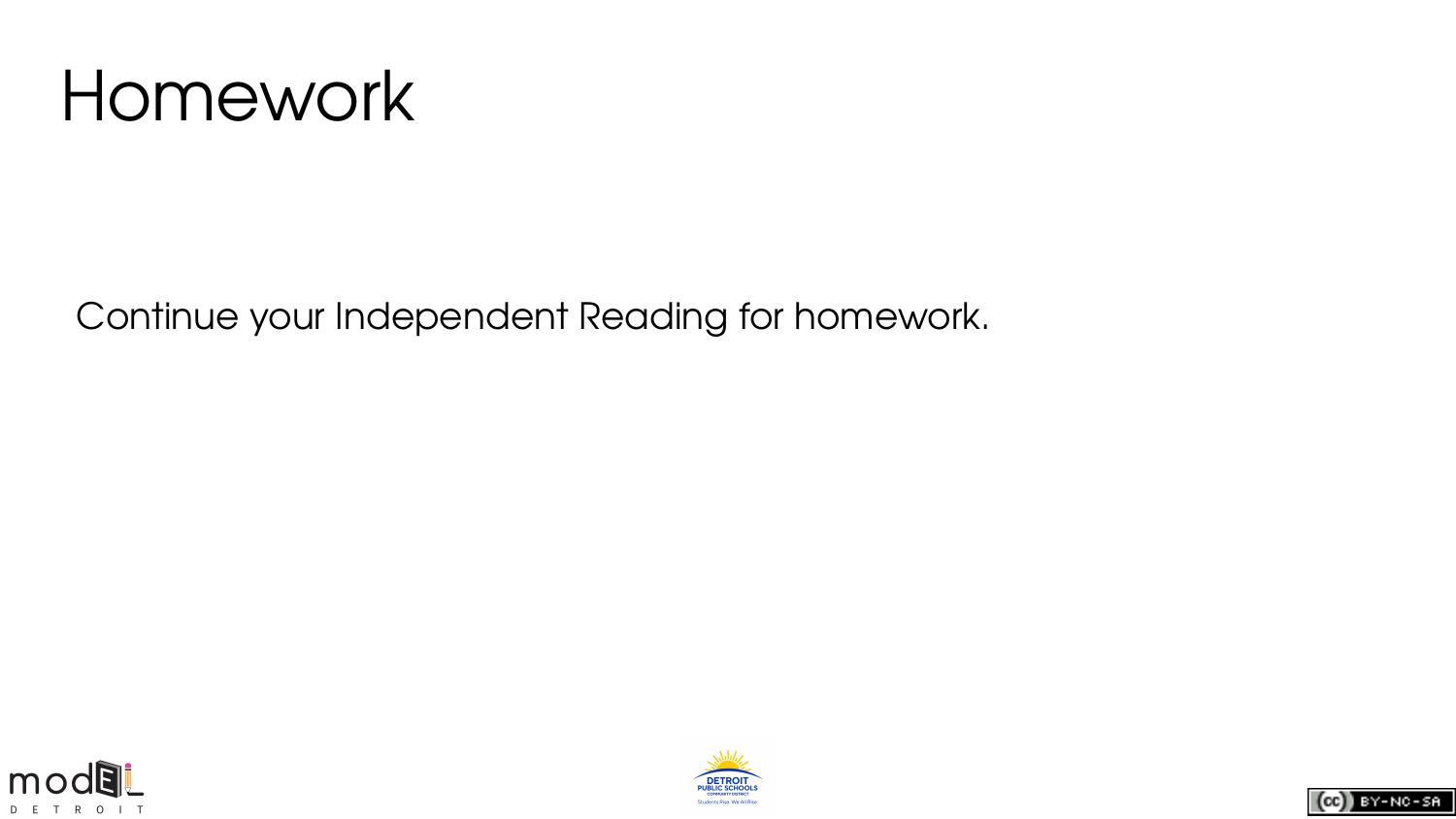

# Homework

Continue your Independent Reading for homework.